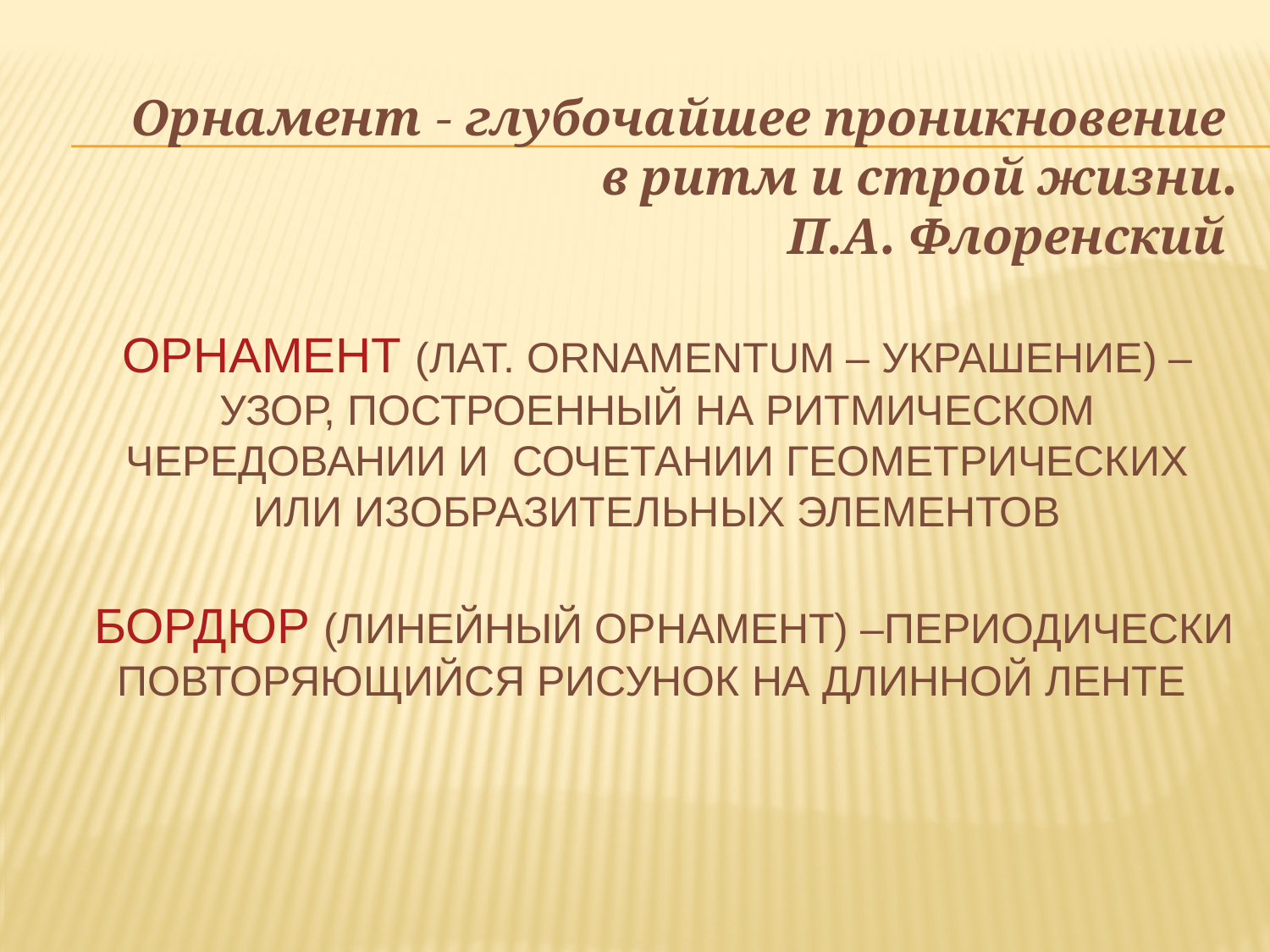

# Орнамент (лат. ornamentum – украшение) – узор, построенный на ритмическом чередовании и  сочетании геометрических или изобразительных элементов Бордюр (линейный орнамент) –периодически повторяющийся рисунок на длинной ленте
Орнамент - глубочайшее проникновение
в ритм и строй жизни.
П.А. Флоренский